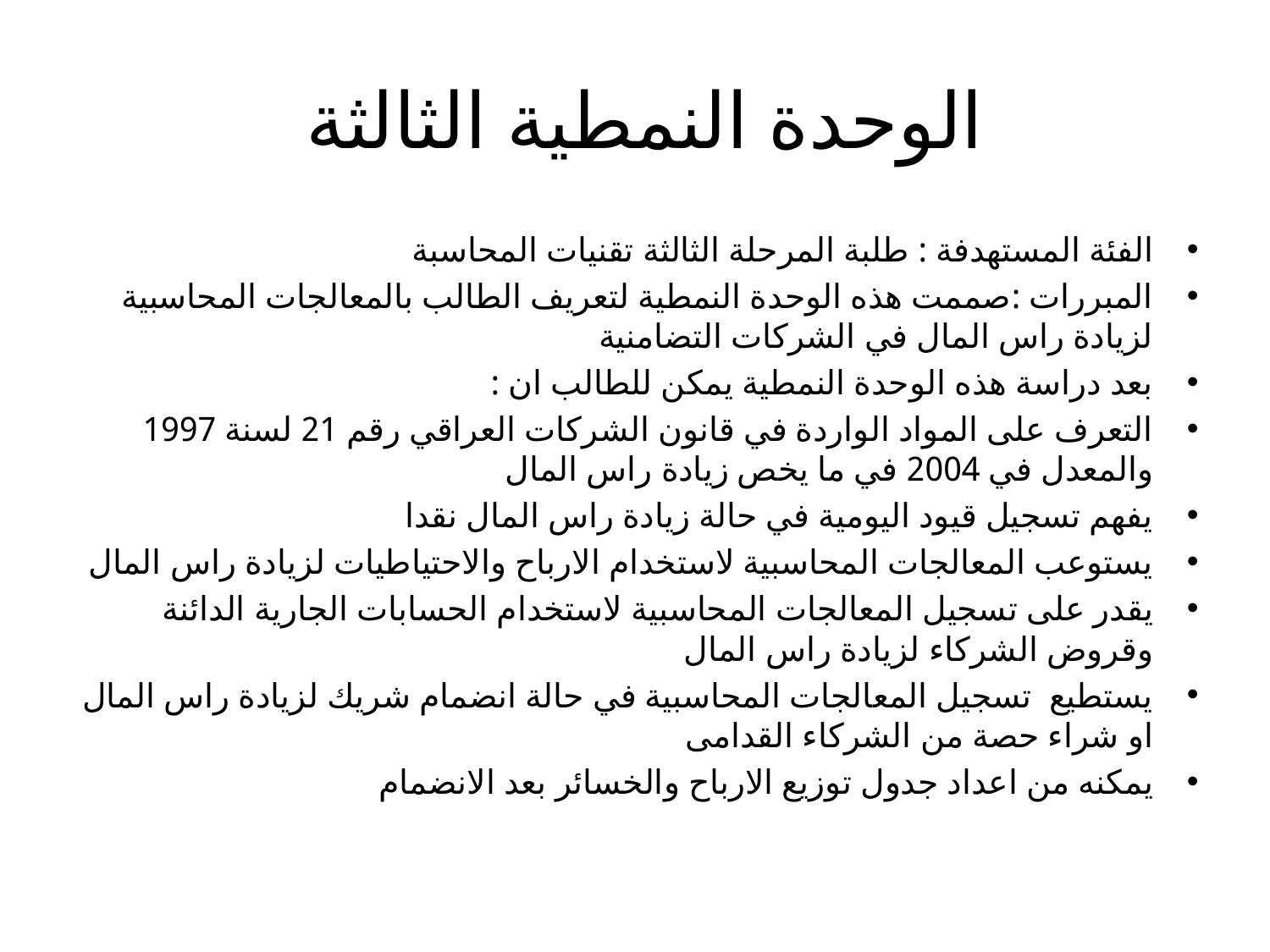

# الوحدة النمطية الثالثة
الفئة المستهدفة : طلبة المرحلة الثالثة تقنيات المحاسبة
المبررات :صممت هذه الوحدة النمطية لتعريف الطالب بالمعالجات المحاسبية لزيادة راس المال في الشركات التضامنية
بعد دراسة هذه الوحدة النمطية يمكن للطالب ان :
التعرف على المواد الواردة في قانون الشركات العراقي رقم 21 لسنة 1997 والمعدل في 2004 في ما يخص زيادة راس المال
يفهم تسجيل قيود اليومية في حالة زيادة راس المال نقدا
يستوعب المعالجات المحاسبية لاستخدام الارباح والاحتياطيات لزيادة راس المال
يقدر على تسجيل المعالجات المحاسبية لاستخدام الحسابات الجارية الدائنة وقروض الشركاء لزيادة راس المال
يستطيع  تسجيل المعالجات المحاسبية في حالة انضمام شريك لزيادة راس المال او شراء حصة من الشركاء القدامى
يمكنه من اعداد جدول توزيع الارباح والخسائر بعد الانضمام